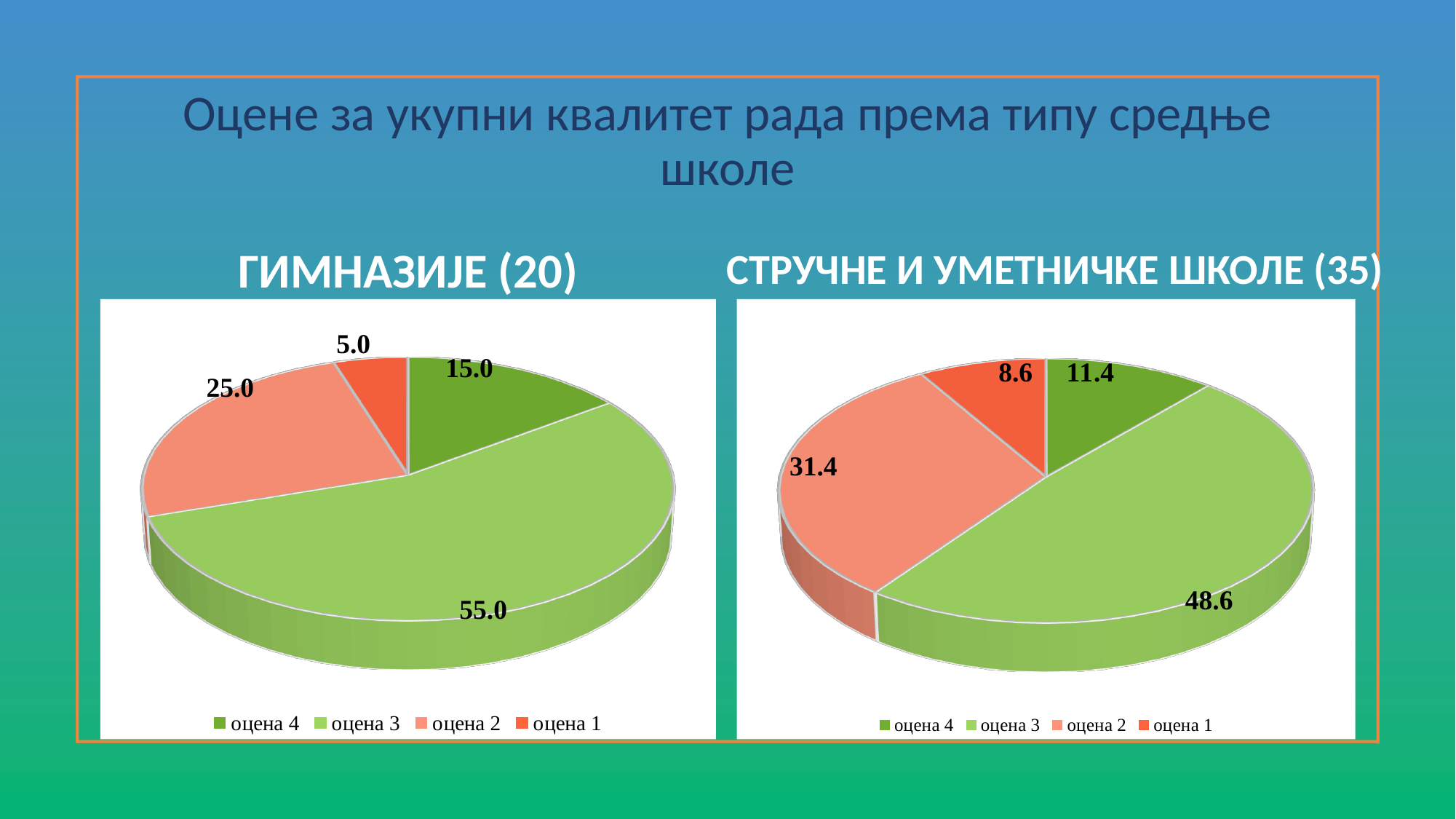

# Оцене за укупни квалитет рада према типу средње школе
СТРУЧНЕ И УМЕТНИЧКЕ ШКОЛЕ (35)
ГИМНАЗИЈЕ (20)

[unsupported chart]

[unsupported chart]